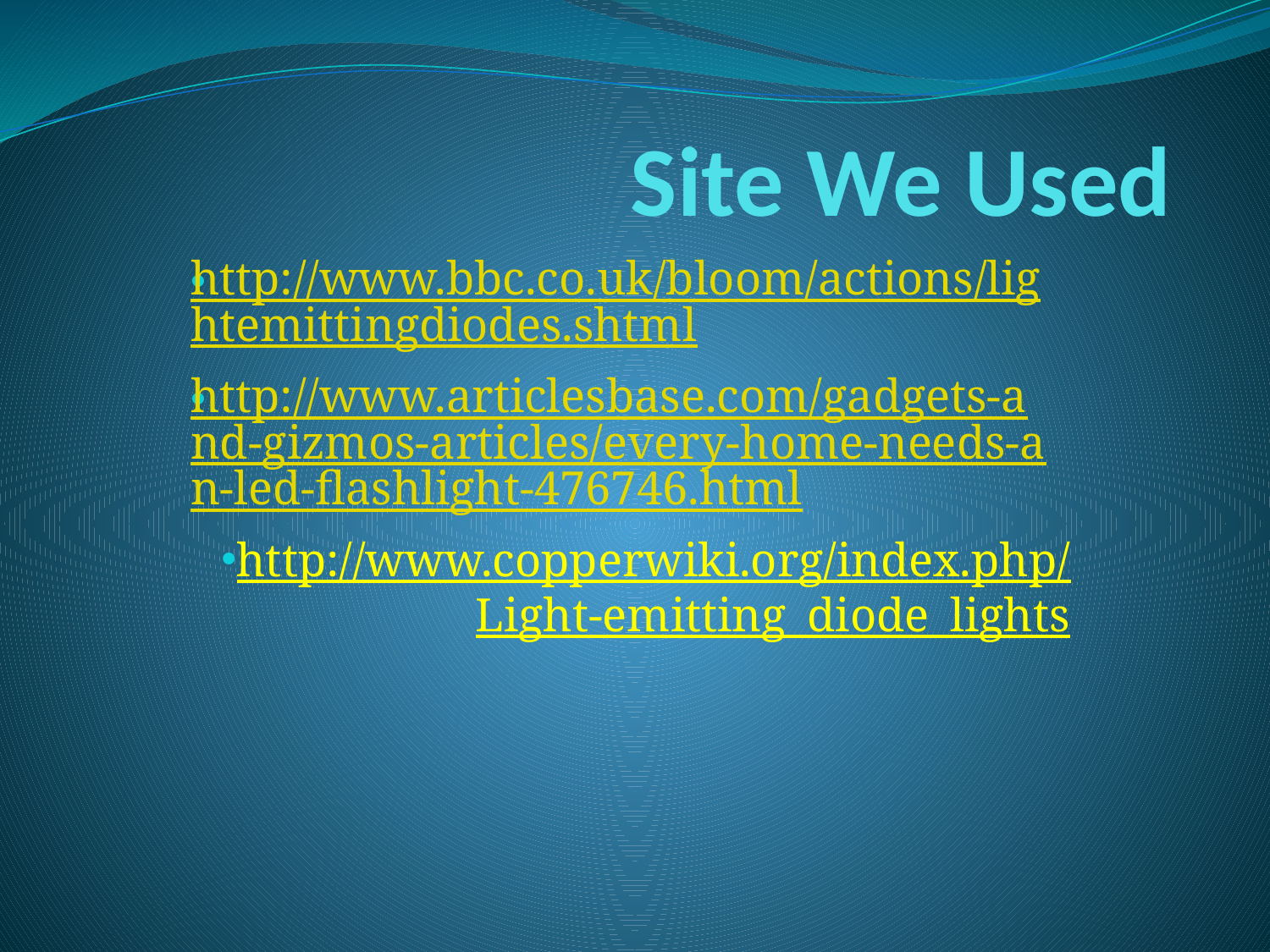

# Site We Used
http://www.bbc.co.uk/bloom/actions/lightemittingdiodes.shtml
http://www.articlesbase.com/gadgets-and-gizmos-articles/every-home-needs-an-led-flashlight-476746.html
http://www.copperwiki.org/index.php/Light-emitting_diode_lights